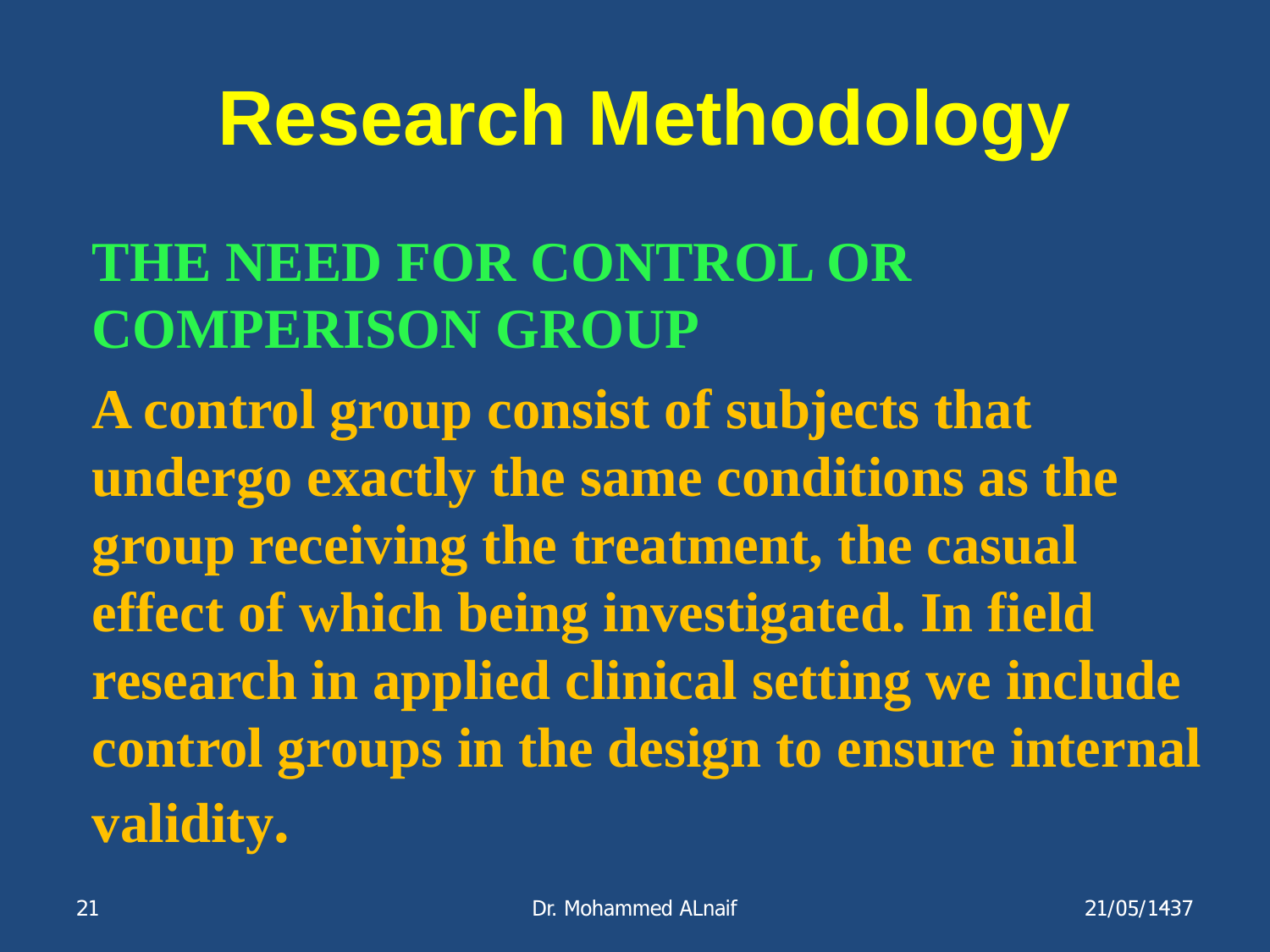

# Research Methodology
THE NEED FOR CONTROL OR COMPERISON GROUP
A control group consist of subjects that undergo exactly the same conditions as the group receiving the treatment, the casual effect of which being investigated. In field research in applied clinical setting we include control groups in the design to ensure internal validity.
21
Dr. Mohammed ALnaif
21/05/1437